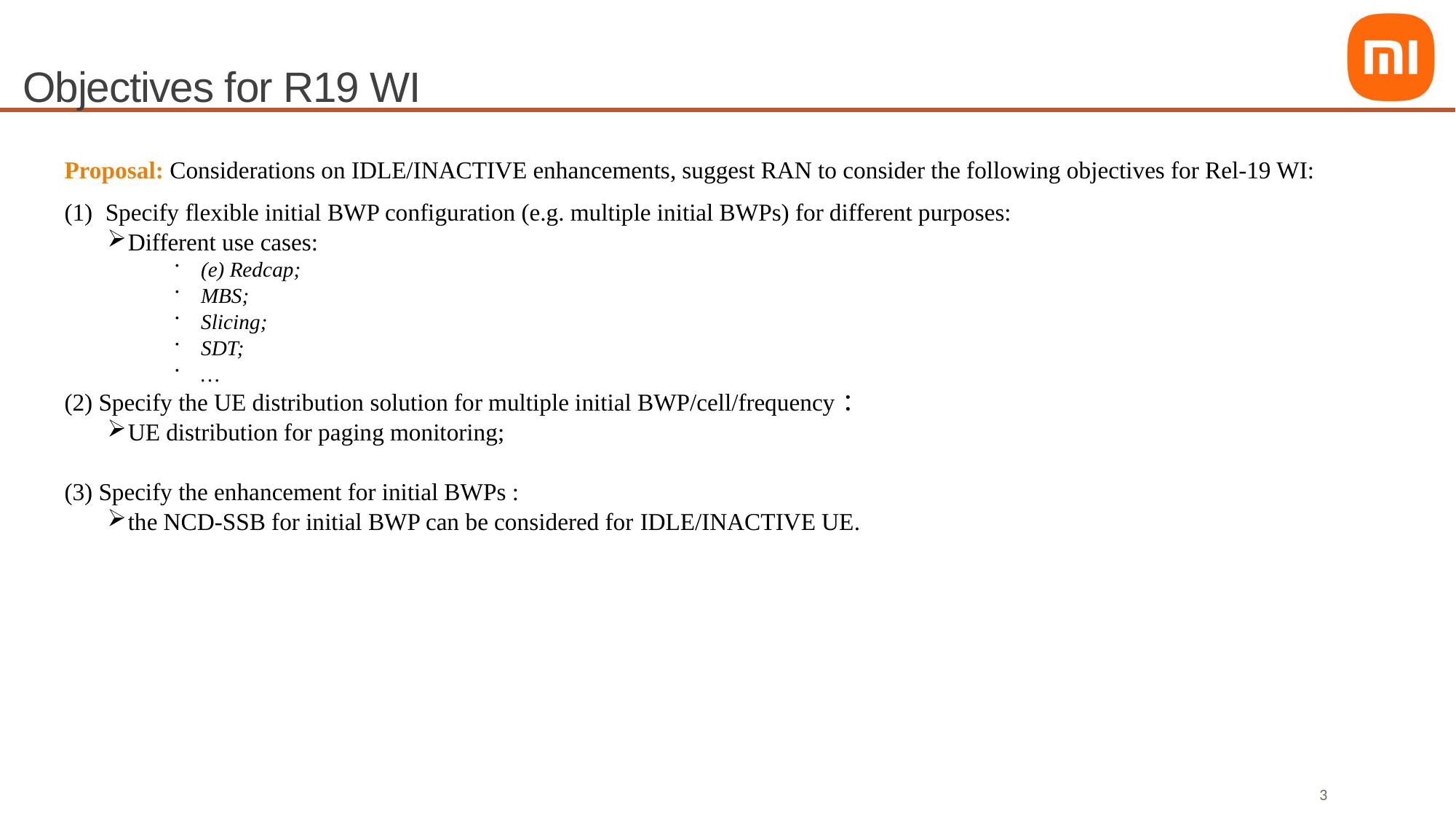

# Objectives for R19 WI
Proposal: Considerations on IDLE/INACTIVE enhancements, suggest RAN to consider the following objectives for Rel-19 WI:
Specify flexible initial BWP configuration (e.g. multiple initial BWPs) for different purposes:
Different use cases:
(e) Redcap;
MBS;
Slicing;
SDT;
…
(2) Specify the UE distribution solution for multiple initial BWP/cell/frequency：
UE distribution for paging monitoring;

(3) Specify the enhancement for initial BWPs :
the NCD-SSB for initial BWP can be considered for IDLE/INACTIVE UE.